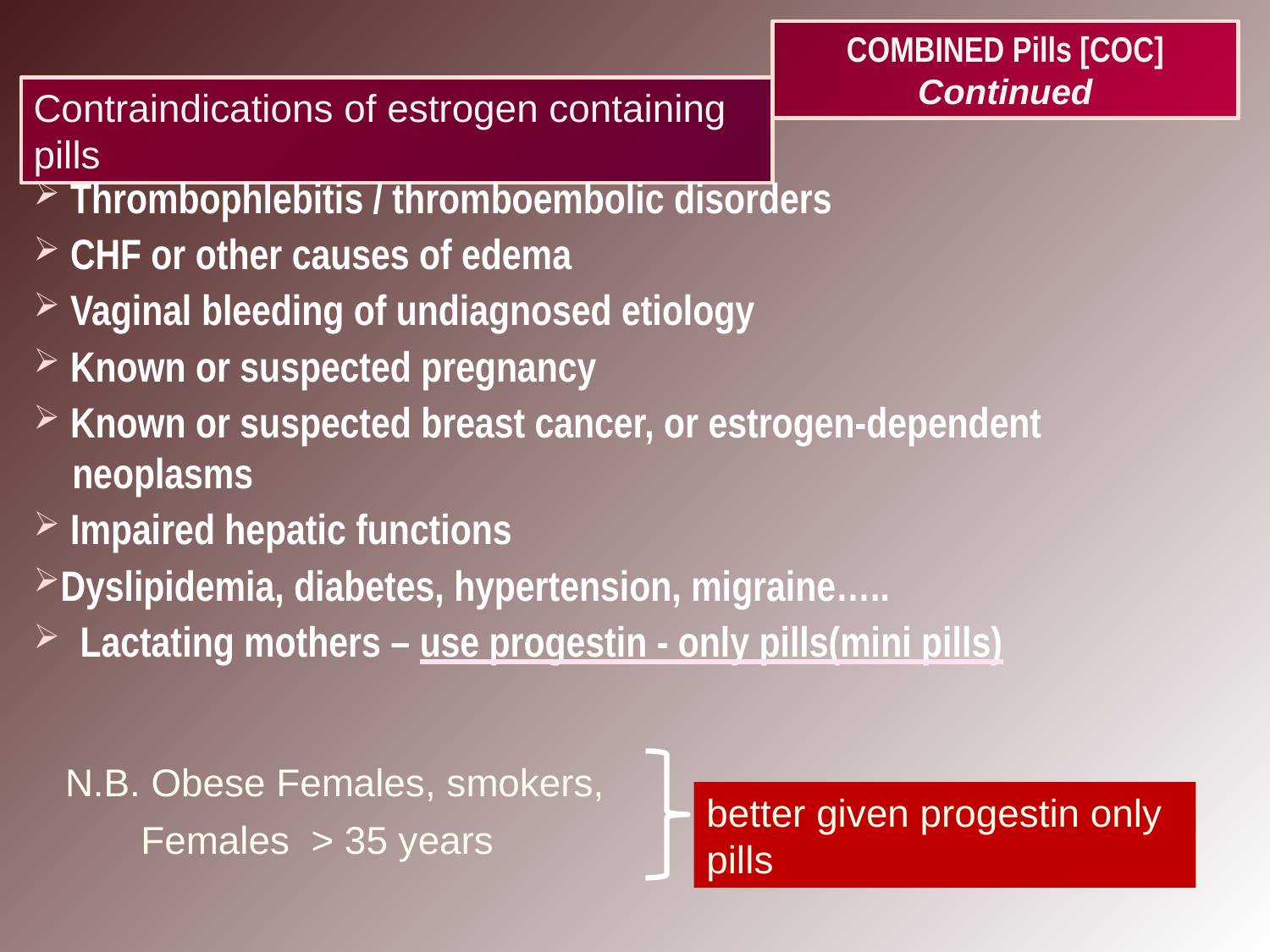

COMBINED Pills [COC] Continued
Contraindications of estrogen containing pills
 Thrombophlebitis / thromboembolic disorders
 CHF or other causes of edema
 Vaginal bleeding of undiagnosed etiology
 Known or suspected pregnancy
 Known or suspected breast cancer, or estrogen-dependent
    neoplasms
 Impaired hepatic functions
Dyslipidemia, diabetes, hypertension, migraine…..
  Lactating mothers – use progestin - only pills(mini pills)

N.B. Obese Females, smokers,
       Females  > 35 years
better given progestin only pills